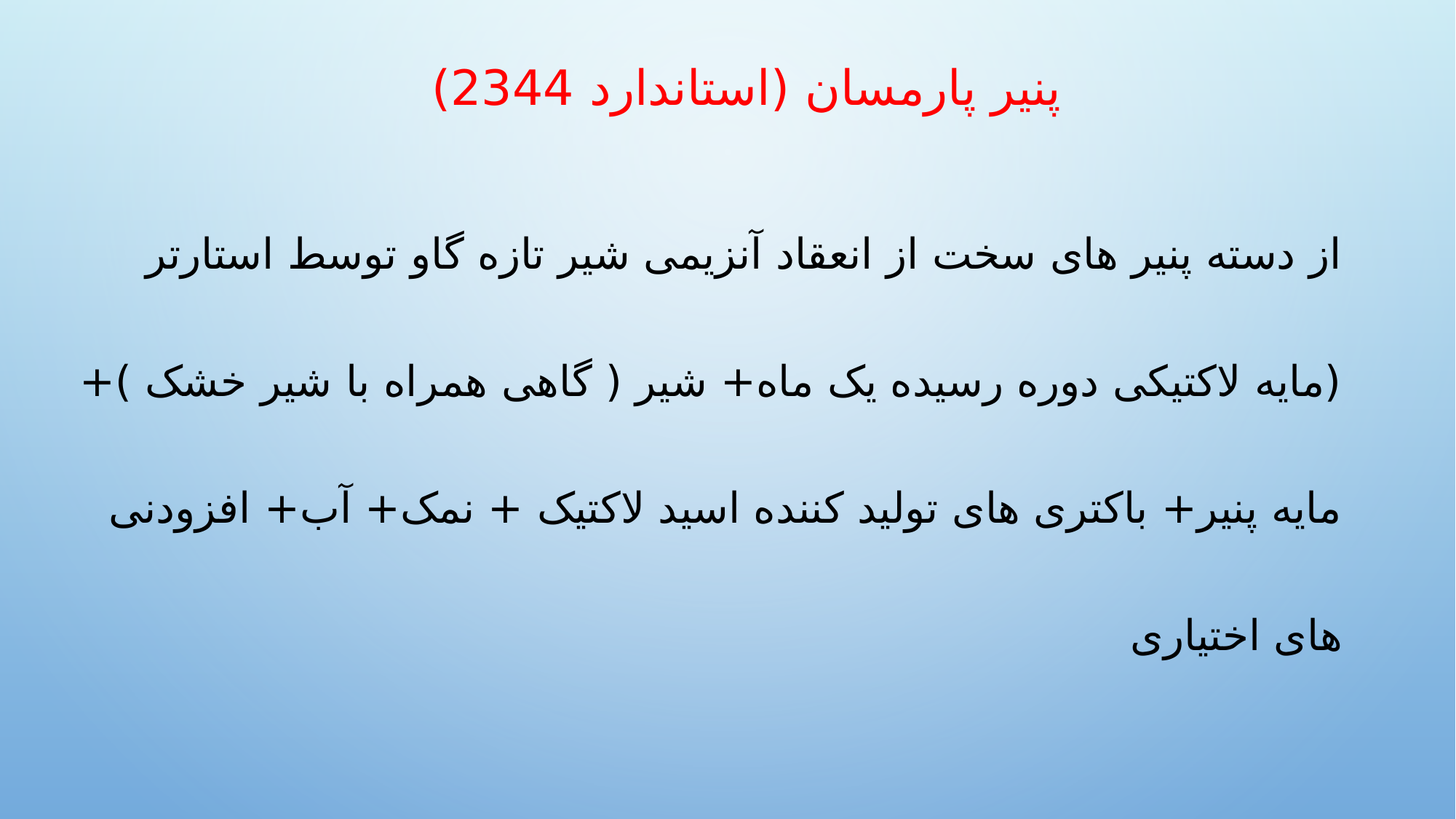

# پنیر پارمسان (استاندارد 2344)
از دسته پنیر های سخت از انعقاد آنزیمی شیر تازه گاو توسط استارتر  (مایه لاکتیکی دوره رسیده یک ماه+ شیر ( گاهی همراه با شیر خشک )+ مایه پنیر+ باکتری های تولید کننده اسید لاکتیک + نمک+ آب+ افزودنی های اختیاری